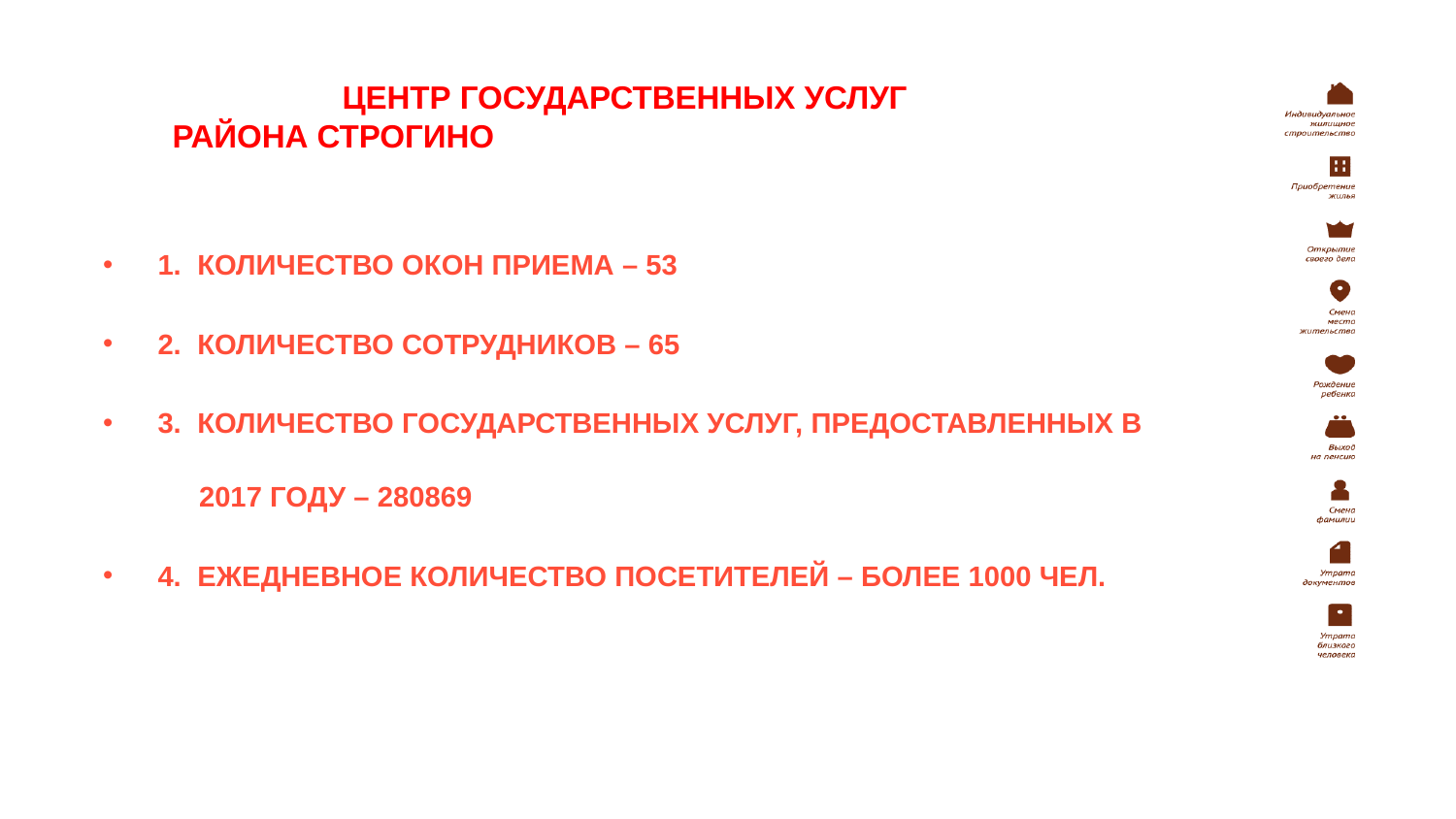

# Центр государственных услуг района Строгино государственных услуг района Строгино
1.  Количество окон приема – 53

2.  Количество сотрудников – 65

3.  Количество государственных услуг, предоставленных в
            2017 году – 280869

4.  Ежедневное количество посетителей – более 1000 чел.